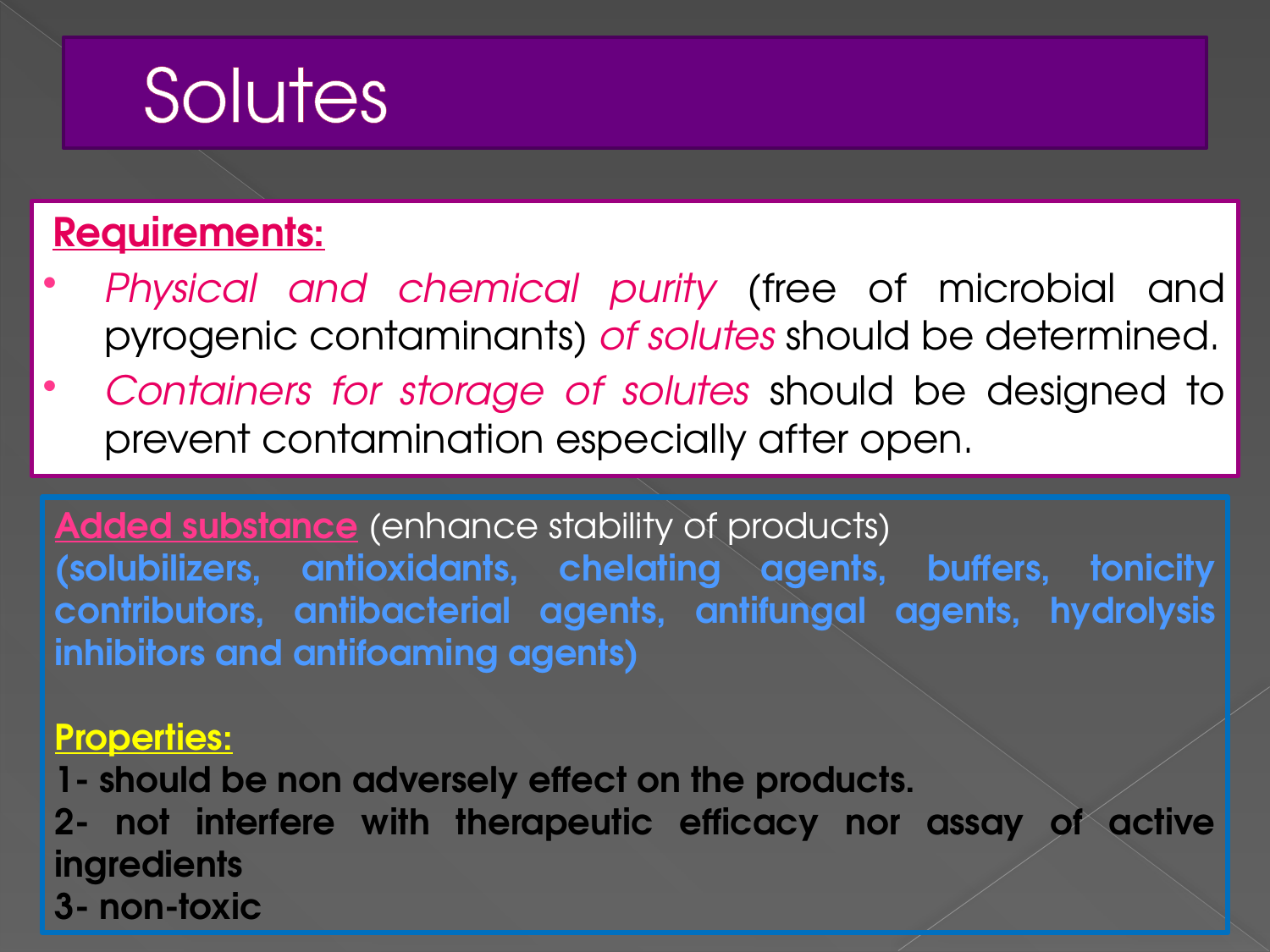

# Solutes
Requirements:
Physical and chemical purity (free of microbial and pyrogenic contaminants) of solutes should be determined.
Containers for storage of solutes should be designed to prevent contamination especially after open.
Added substance (enhance stability of products)
(solubilizers, antioxidants, chelating agents, buffers, tonicity contributors, antibacterial agents, antifungal agents, hydrolysis inhibitors and antifoaming agents)

Properties:
1- should be non adversely effect on the products.
2- not interfere with therapeutic efficacy nor assay of active ingredients
3- non-toxic